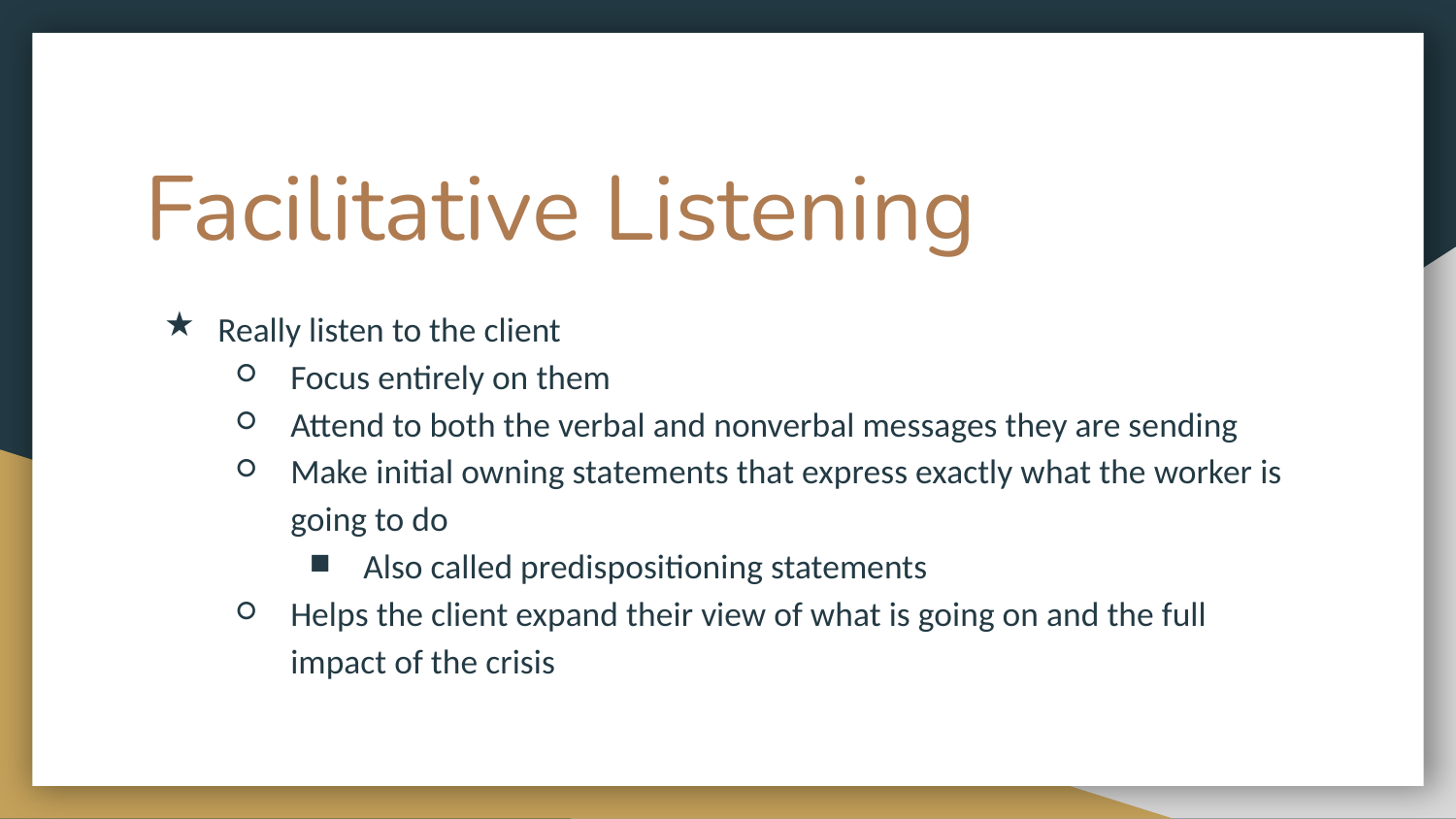

# Facilitative Listening
Really listen to the client
Focus entirely on them
Attend to both the verbal and nonverbal messages they are sending
Make initial owning statements that express exactly what the worker is going to do
Also called predispositioning statements
Helps the client expand their view of what is going on and the full impact of the crisis